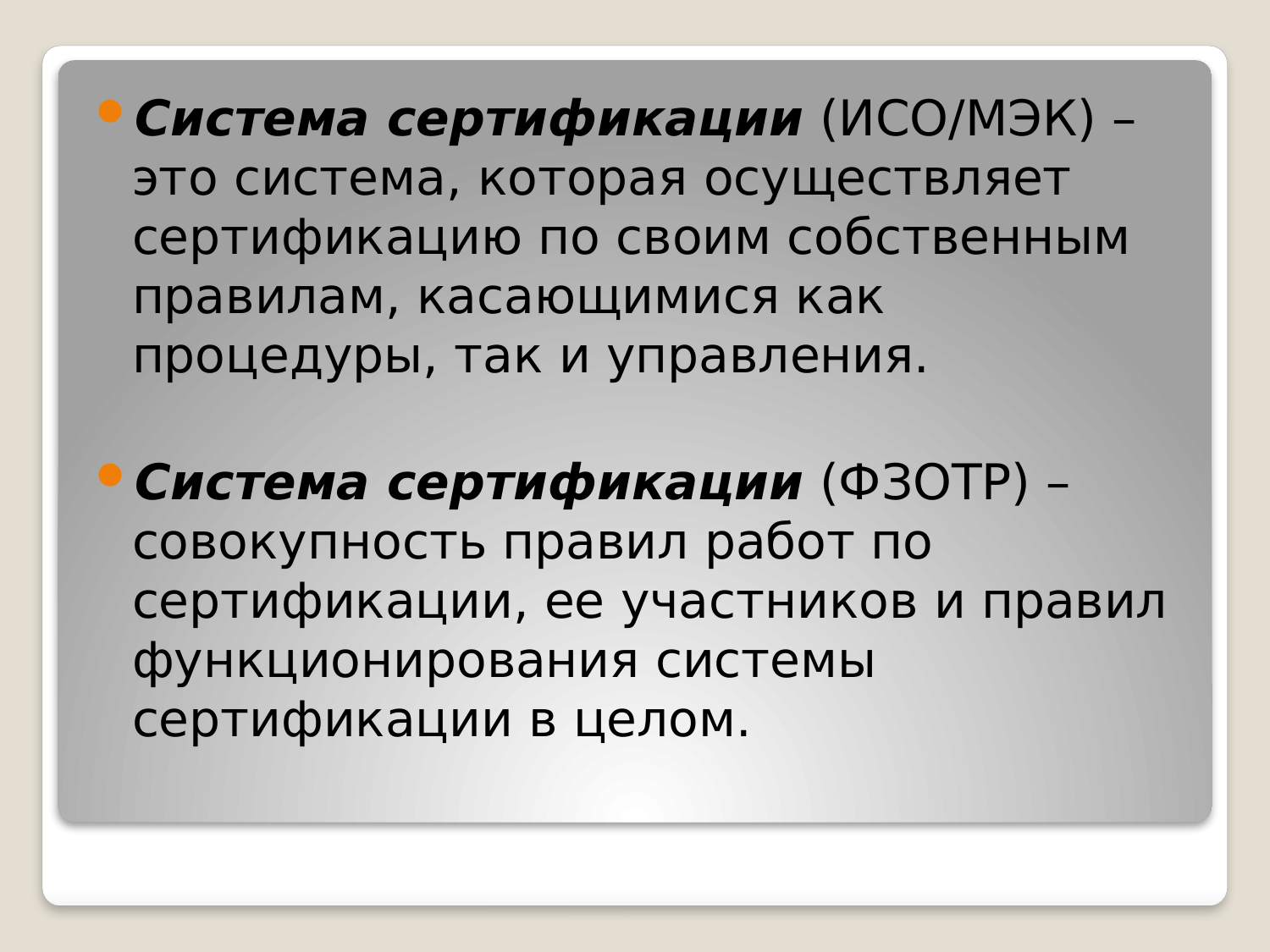

Система сертификации (ИСО/МЭК) – это система, которая осуществляет сертификацию по своим собственным правилам, касающимися как процедуры, так и управления.

Система сертификации (ФЗОТР) – совокупность правил работ по сертификации, ее участников и правил функционирования системы сертификации в целом.